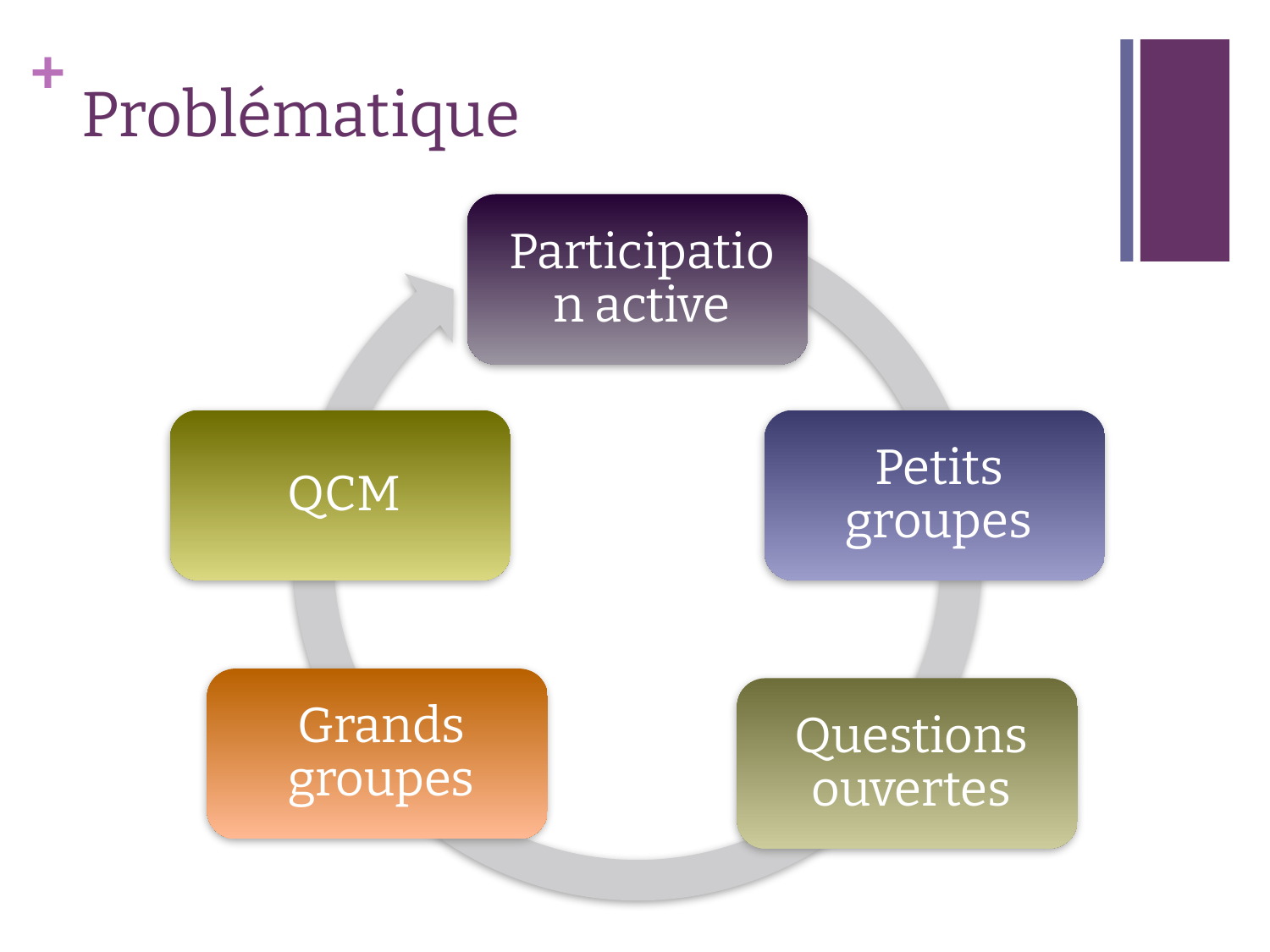

# Problématique
Participation active
Petits groupes
Questions ouvertes
Grands groupes
QCM